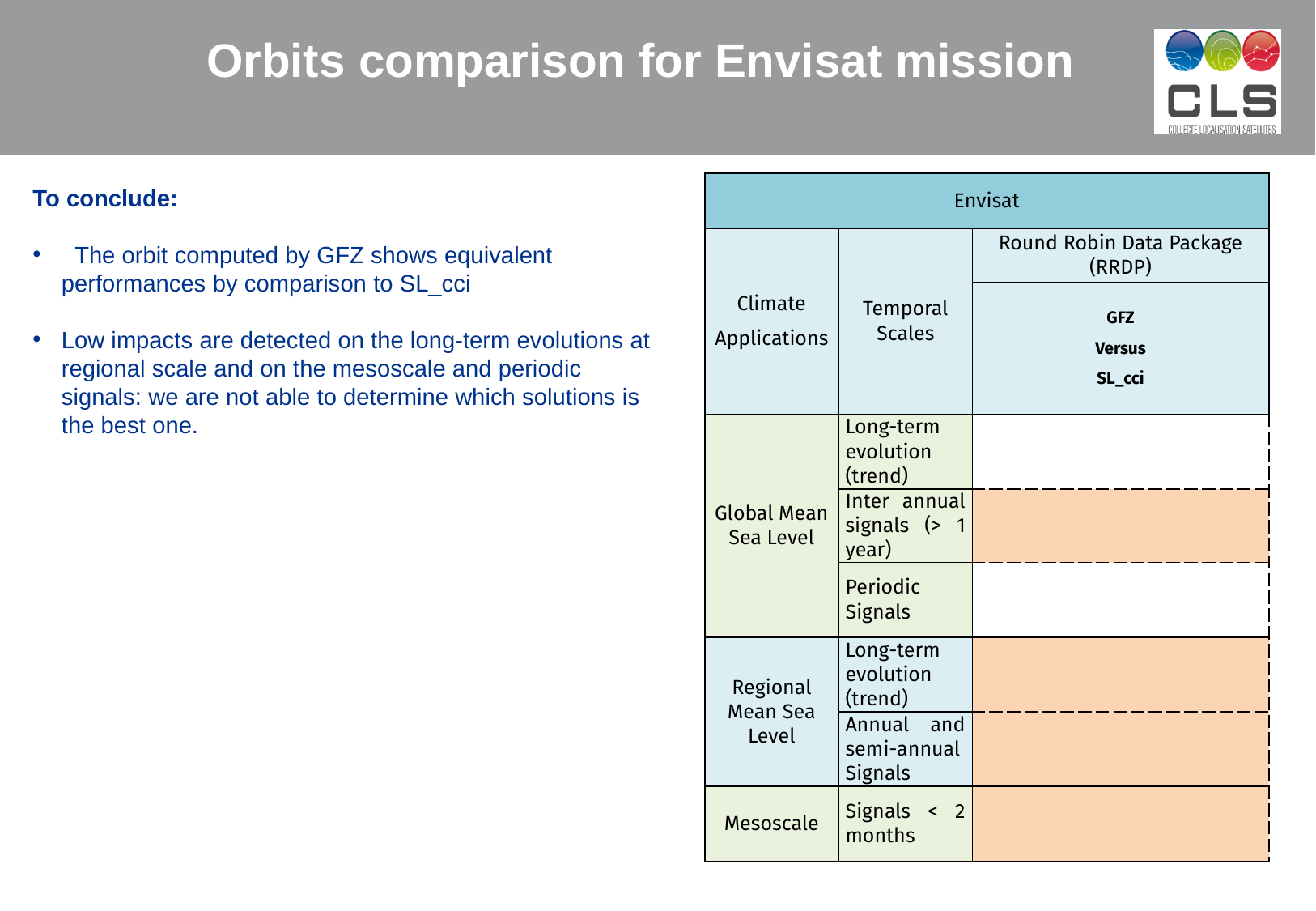

Orbits comparison for Envisat mission
| Envisat |  |  |
| --- | --- | --- |
| Climate Applications | Temporal Scales | Round Robin Data Package (RRDP) |
|  |  | GFZ Versus SL\_cci |
| Global Mean Sea Level | Long-term evolution (trend) |  |
|  | Inter annual signals (> 1 year) |  |
|  | Periodic Signals |  |
| Regional Mean Sea Level | Long-term evolution (trend) |  |
|  | Annual and semi-annual Signals |  |
| Mesoscale | Signals < 2 months |  |
To conclude:

  The orbit computed by GFZ shows equivalent performances by comparison to SL_cci

Low impacts are detected on the long-term evolutions at regional scale and on the mesoscale and periodic signals: we are not able to determine which solutions is the best one.